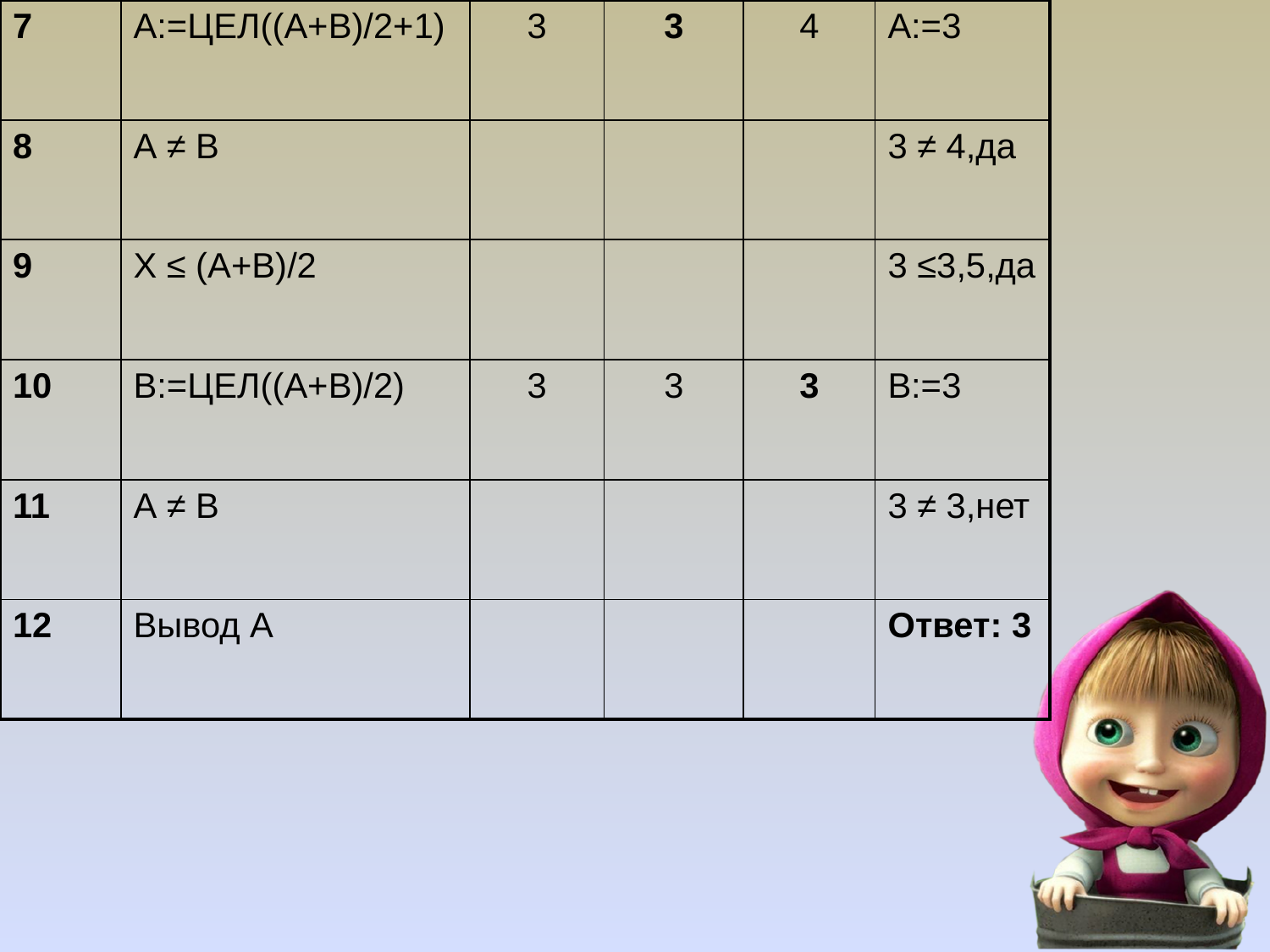

| 7 | А:=ЦЕЛ((А+В)/2+1) | 3 | 3 | 4 | А:=3 |
| --- | --- | --- | --- | --- | --- |
| 8 | А ≠ В |  |  |  | 3 ≠ 4,да |
| 9 | Х ≤ (А+В)/2 |  |  |  | 3 ≤3,5,да |
| 10 | В:=ЦЕЛ((А+В)/2) | 3 | 3 | 3 | В:=3 |
| 11 | А ≠ В |  |  |  | 3 ≠ 3,нет |
| 12 | Вывод А |  |  |  | Ответ: 3 |